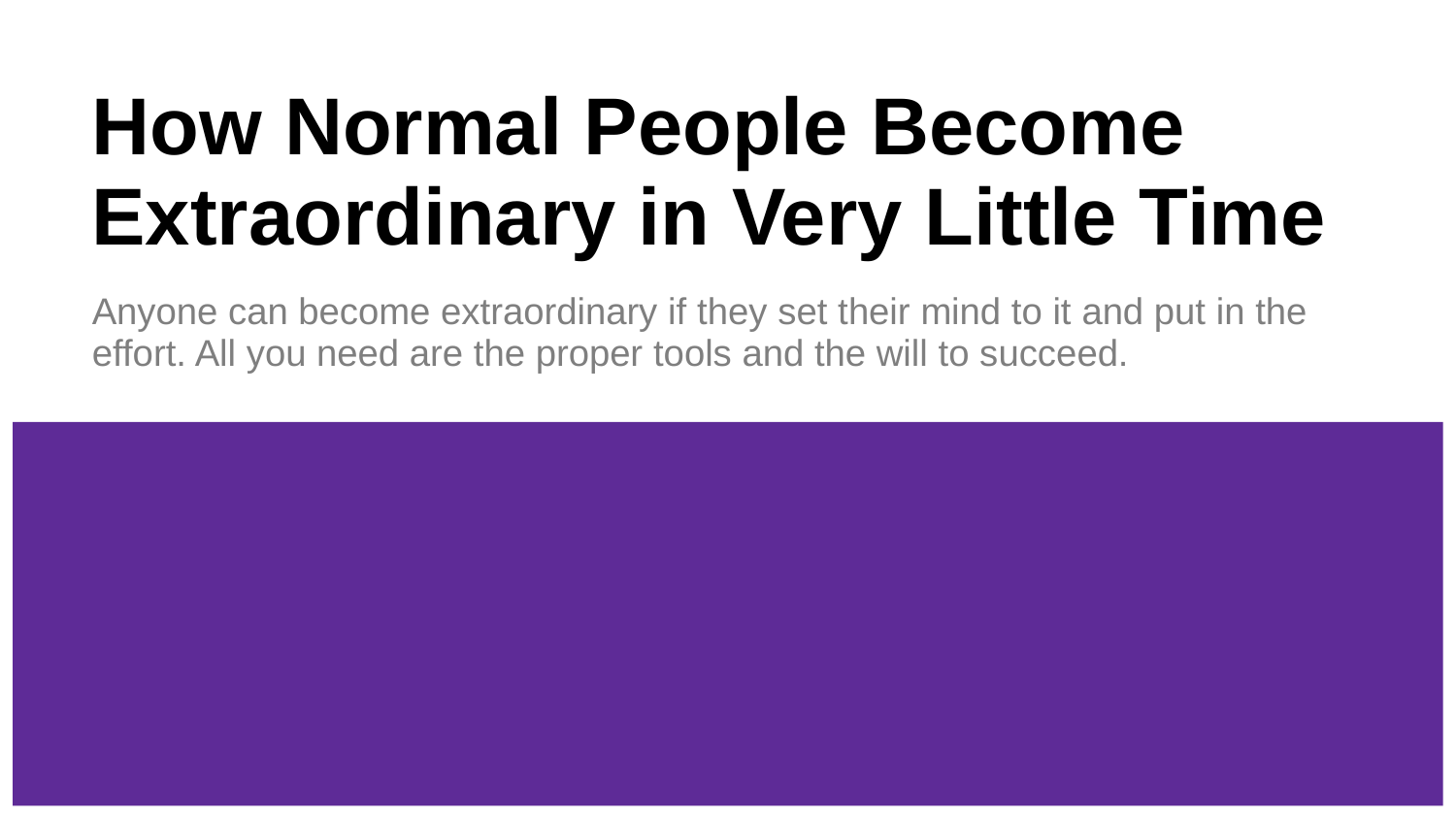

# How Normal People Become Extraordinary in Very Little Time
Anyone can become extraordinary if they set their mind to it and put in the effort. All you need are the proper tools and the will to succeed.